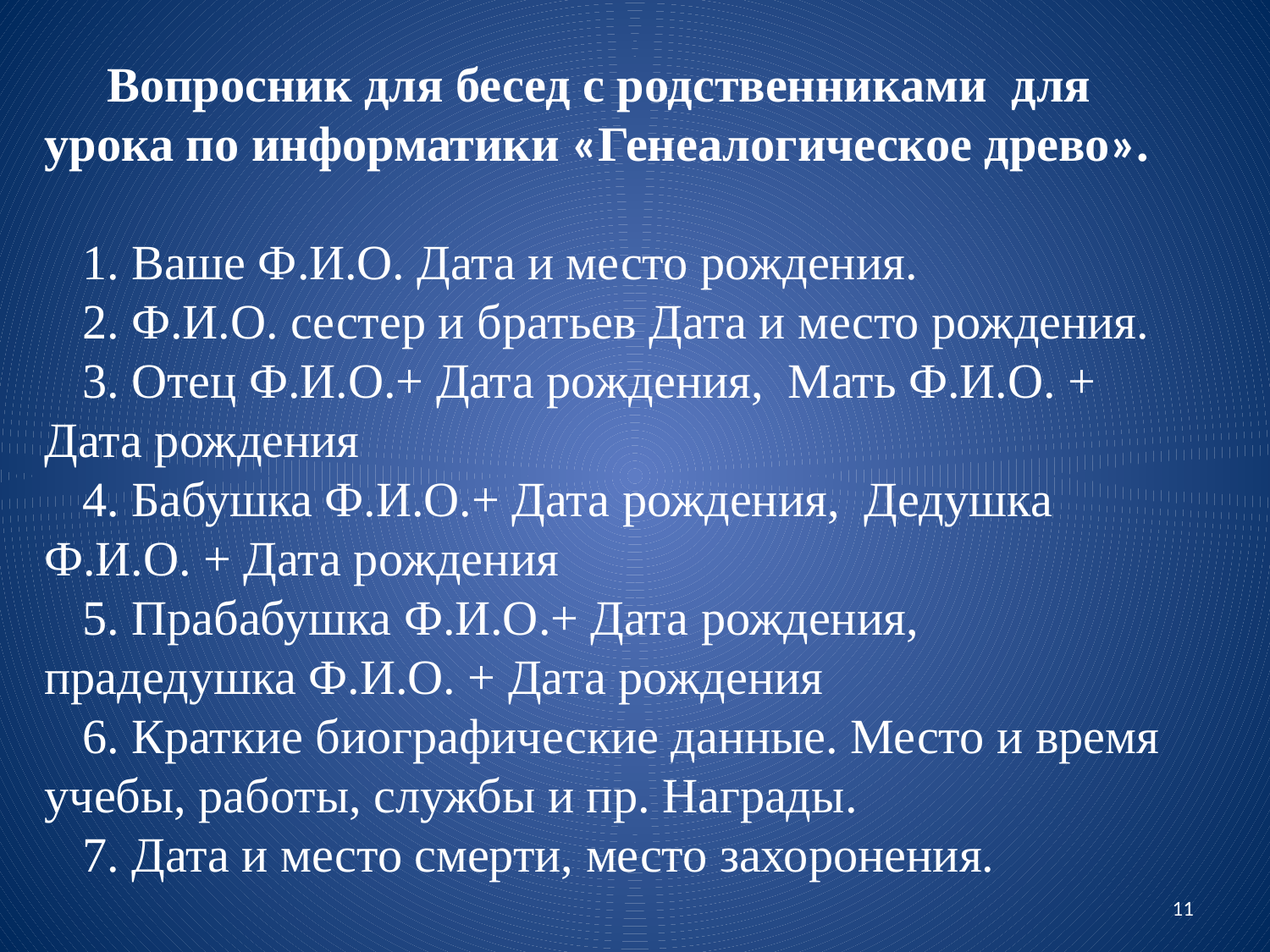

Вопросник для бесед с родственниками  для урока по информатики «Генеалогическое древо».

1. Ваше Ф.И.О. Дата и место рождения.
2. Ф.И.О. сестер и братьев Дата и место рождения.
3. Отец Ф.И.О.+ Дата рождения,  Мать Ф.И.О. + Дата рождения
4. Бабушка Ф.И.О.+ Дата рождения,  Дедушка Ф.И.О. + Дата рождения
5. Прабабушка Ф.И.О.+ Дата рождения,  прадедушка Ф.И.О. + Дата рождения
6. Краткие биографические данные. Место и время учебы, работы, службы и пр. Награды.
7. Дата и место смерти, место захоронения.
11